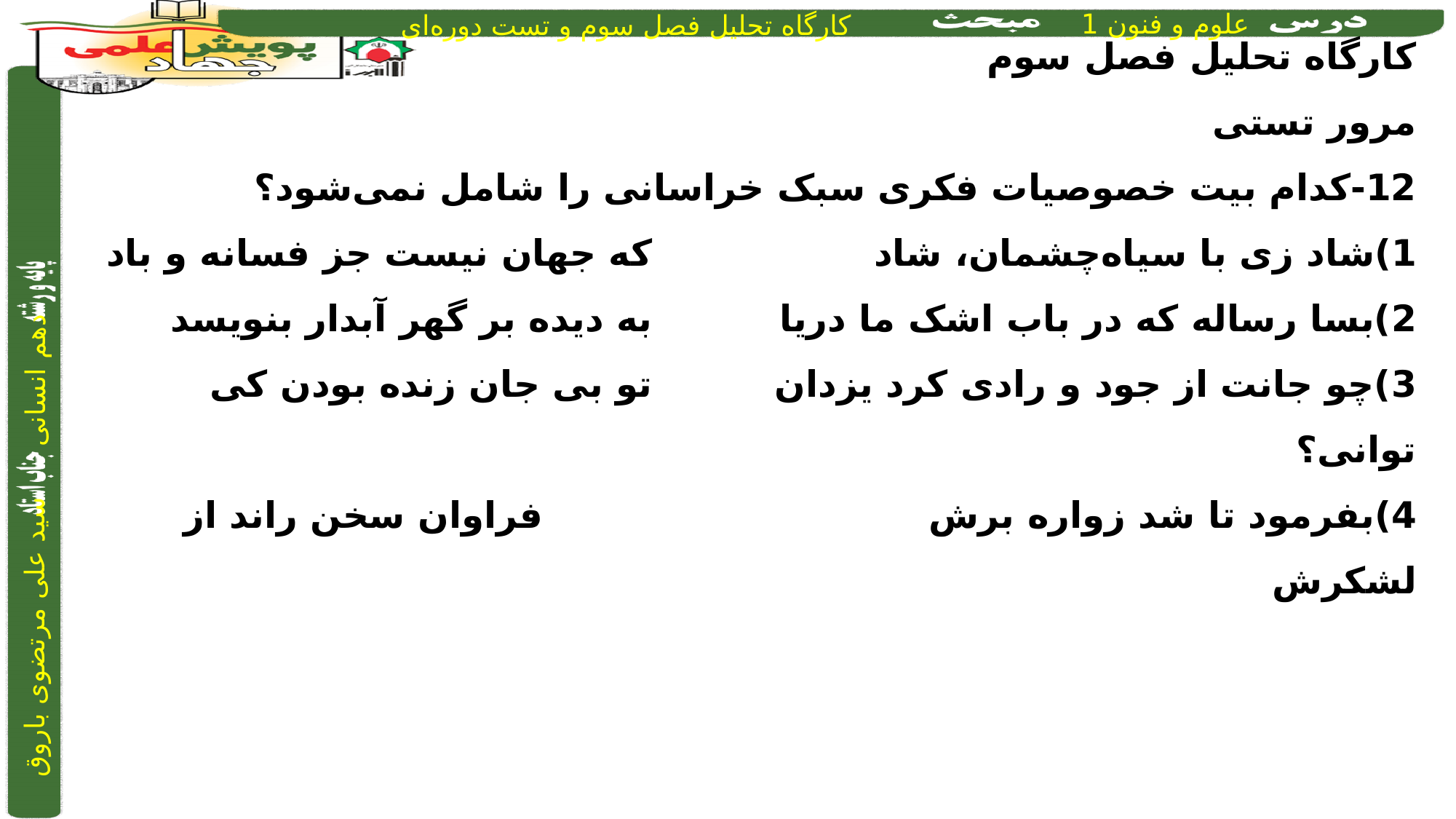

کارگاه تحلیل فصل سوم
مرور تستی
12-کدام بیت خصوصیات فکری سبک خراسانی را شامل نمی‌شود؟
1)شاد زی با سیاه‌چشمان، شاد		 		که جهان نیست جز فسانه و باد
2)بسا رساله که در باب اشک ما دریا		 	به دیده بر گهر آبدار بنویسد
3)چو جانت از جود و رادی کرد یزدان		 	تو بی جان زنده بودن کی توانی؟
4)بفرمود تا شد زواره برش			 		فراوان سخن راند از لشکرش

2